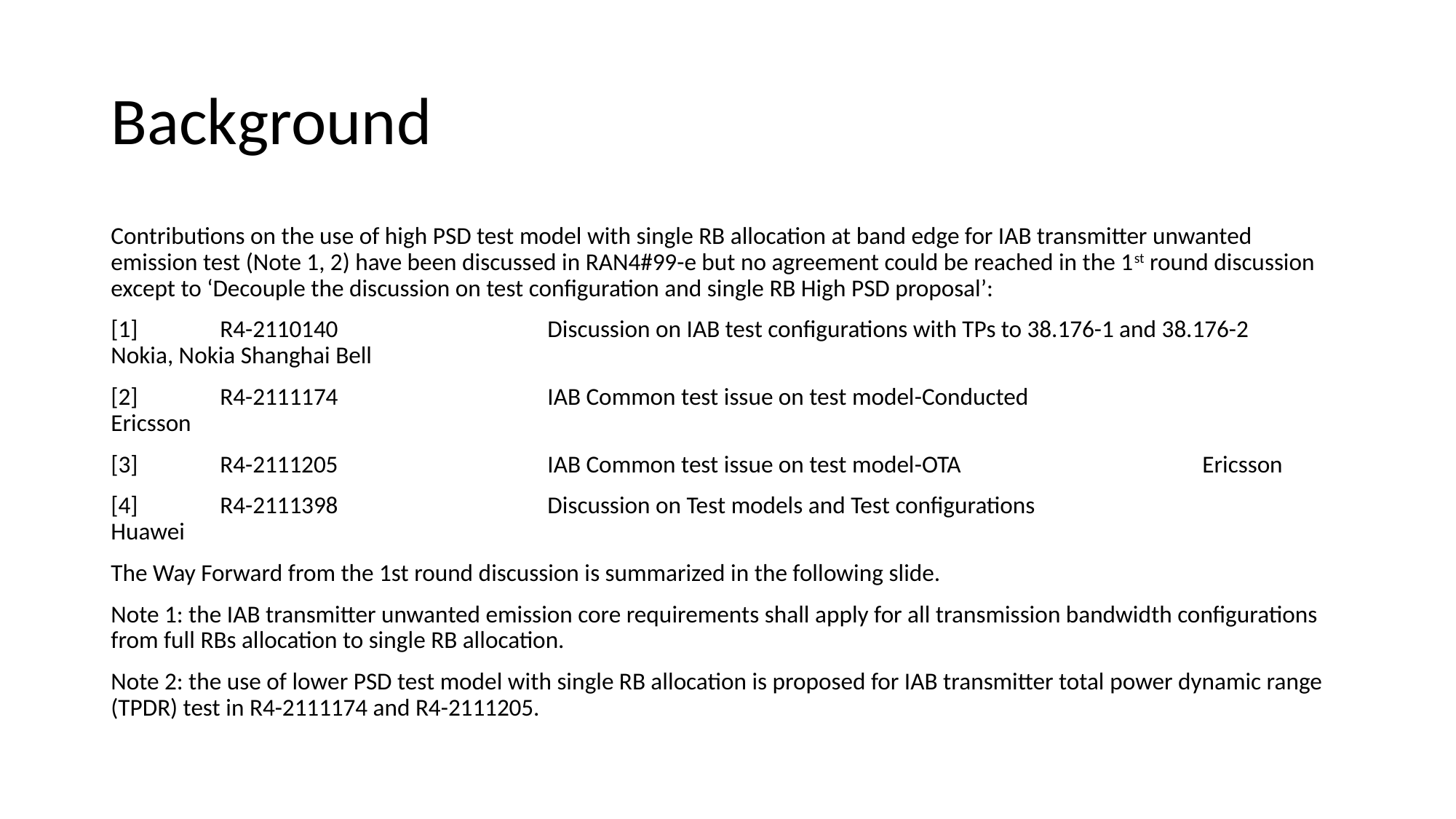

# Background
Contributions on the use of high PSD test model with single RB allocation at band edge for IAB transmitter unwanted emission test (Note 1, 2) have been discussed in RAN4#99-e but no agreement could be reached in the 1st round discussion except to ‘Decouple the discussion on test configuration and single RB High PSD proposal’:
[1]	R4-2110140		Discussion on IAB test configurations with TPs to 38.176-1 and 38.176-2	Nokia, Nokia Shanghai Bell
[2]	R4-2111174		IAB Common test issue on test model-Conducted			Ericsson
[3]	R4-2111205		IAB Common test issue on test model-OTA			Ericsson
[4]	R4-2111398		Discussion on Test models and Test configurations			Huawei
The Way Forward from the 1st round discussion is summarized in the following slide.
Note 1: the IAB transmitter unwanted emission core requirements shall apply for all transmission bandwidth configurations from full RBs allocation to single RB allocation.
Note 2: the use of lower PSD test model with single RB allocation is proposed for IAB transmitter total power dynamic range (TPDR) test in R4-2111174 and R4-2111205.